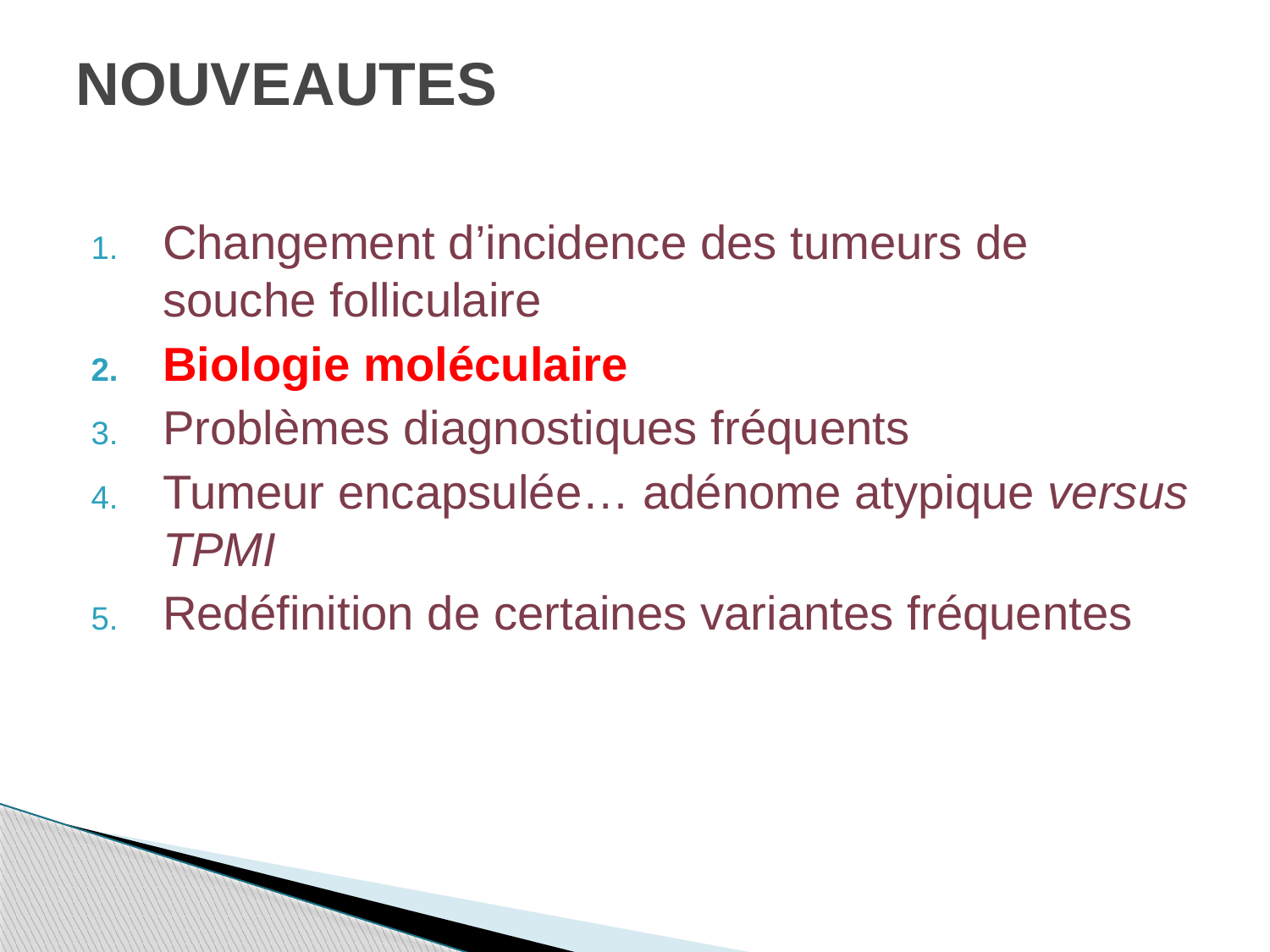

# NOUVEAUTES
Changement d’incidence des tumeurs de souche folliculaire
Biologie moléculaire
Problèmes diagnostiques fréquents
Tumeur encapsulée… adénome atypique versus TPMI
Redéfinition de certaines variantes fréquentes